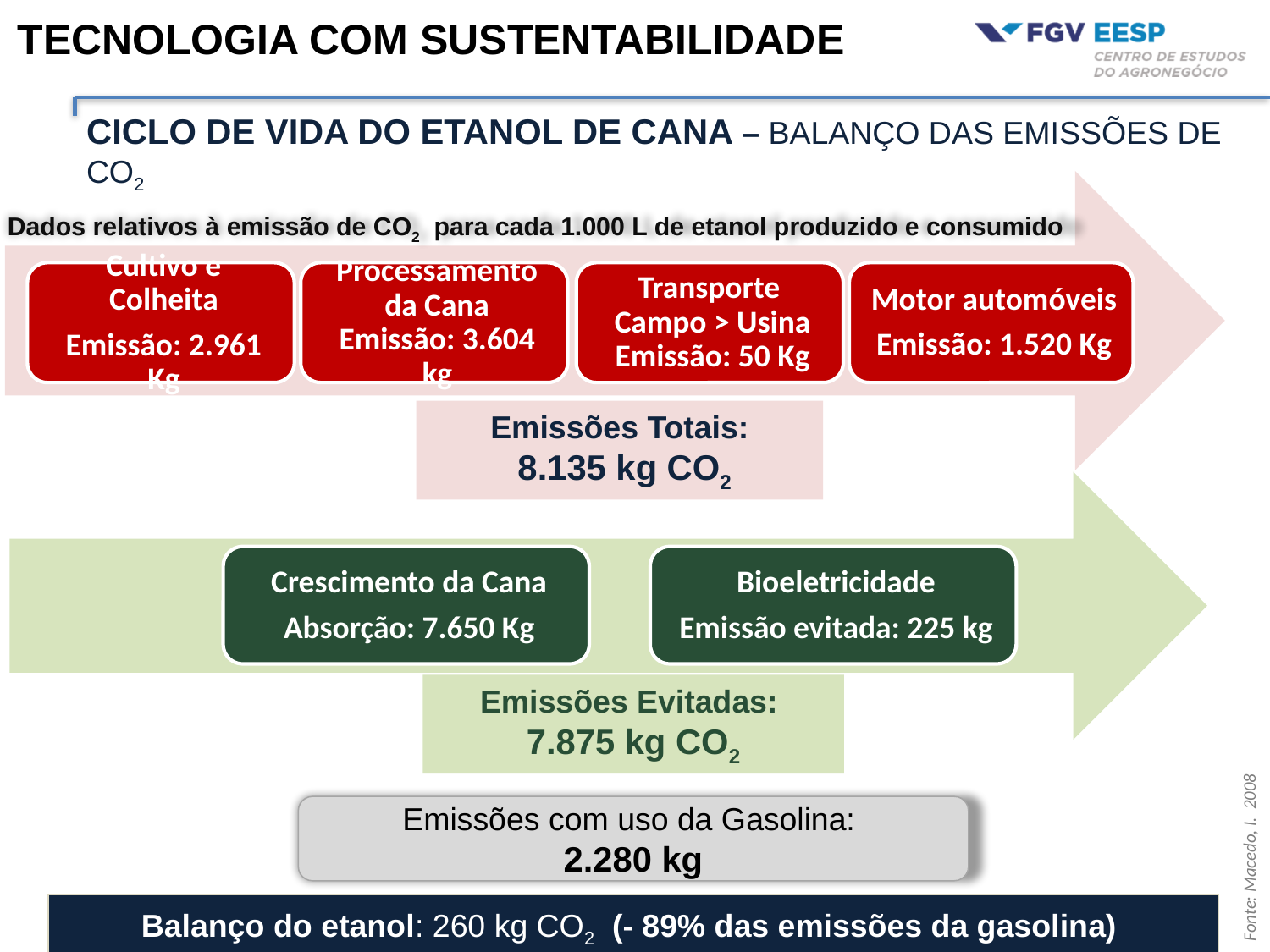

Tecnologia com sustentabilidade
# Ciclo de vida do etanol de cana – Balanço das Emissões de CO2
Cultivo e Colheita
Emissão: 2.961 Kg
Processamento da Cana
Emissão: 3.604 kg
Transporte
Campo > Usina
Emissão: 50 Kg
Motor automóveis
Emissão: 1.520 Kg
Dados relativos à emissão de CO2  para cada 1.000 L de etanol produzido e consumido
Emissões Totais:
 8.135 kg CO2
Crescimento da Cana
Absorção: 7.650 Kg
Bioeletricidade
Emissão evitada: 225 kg
Emissões Evitadas:
7.875 kg CO2
Emissões com uso da Gasolina:
2.280 kg
Fonte: Macedo, I.  2008
Balanço do etanol: 260 kg CO2  (- 89% das emissões da gasolina)